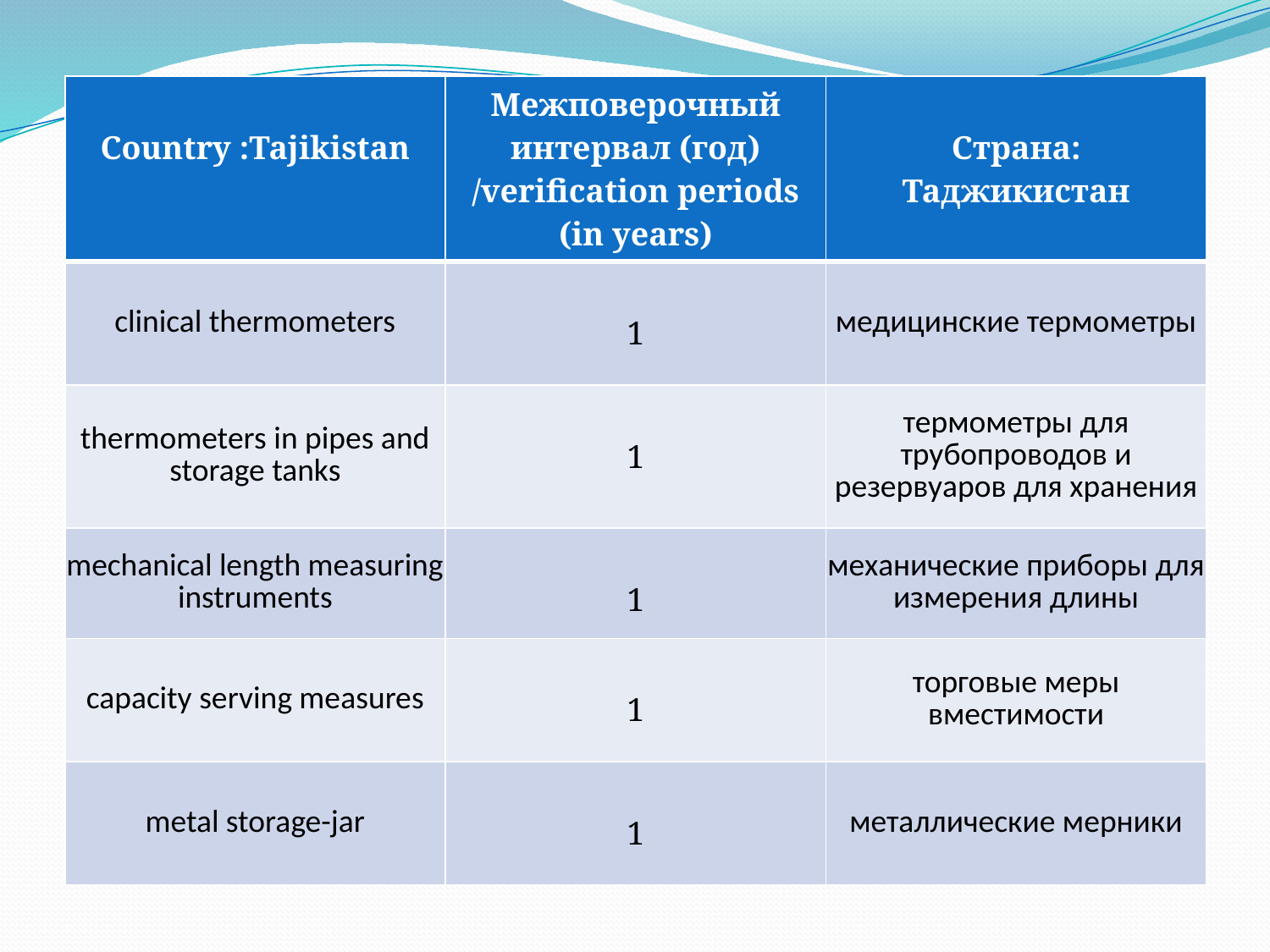

| Country :Tajikistan | Межповерочный интервал (год) /verification periods (in years) | Страна: Таджикистан |
| --- | --- | --- |
| clinical thermometers | 1 | медицинские термометры |
| thermometers in pipes and storage tanks | 1 | термометры для трубопроводов и резервуаров для хранения |
| mechanical length measuring instruments | 1 | механические приборы для измерения длины |
| capacity serving measures | 1 | торговые меры вместимости |
| metal storage-jar | 1 | металлические мерники |